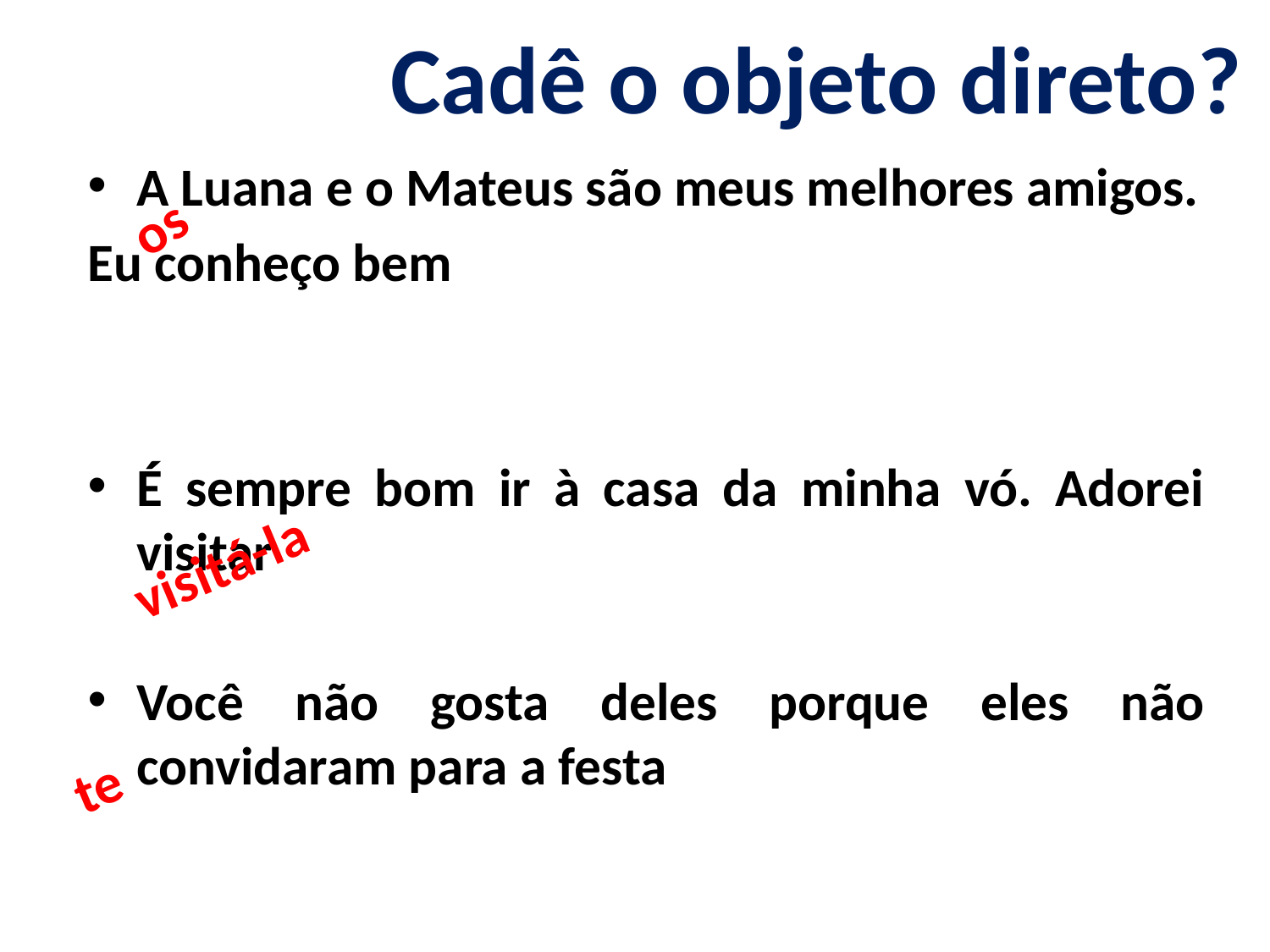

Cadê o objeto direto?
A Luana e o Mateus são meus melhores amigos.
Eu conheço bem

É sempre bom ir à casa da minha vó. Adorei visitar

Você não gosta deles porque eles não convidaram para a festa

os
visitá-la
te